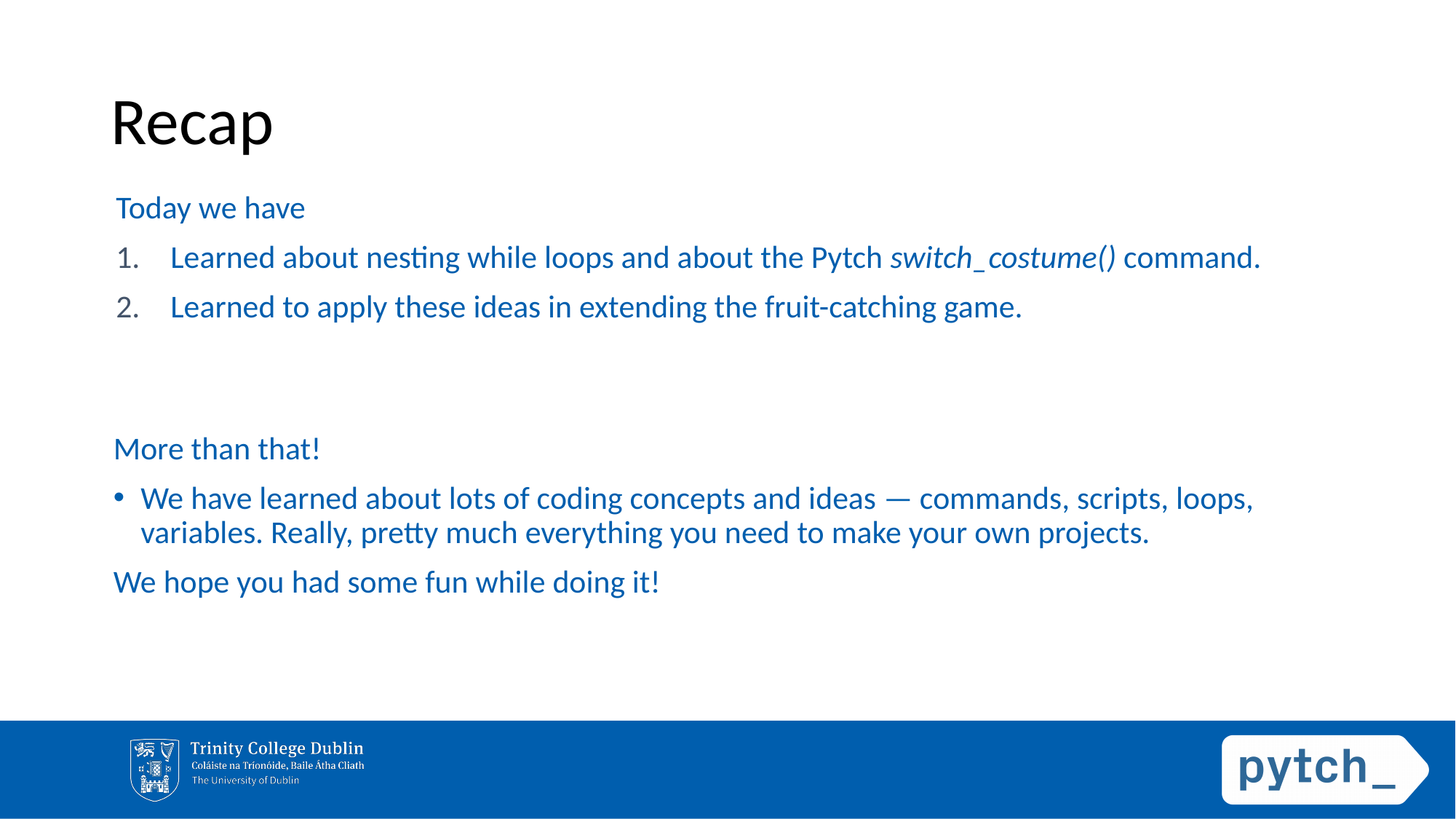

# Recap
Today we have
Learned about nesting while loops and about the Pytch switch_costume() command.
Learned to apply these ideas in extending the fruit-catching game.

More than that!
We have learned about lots of coding concepts and ideas — commands, scripts, loops, variables. Really, pretty much everything you need to make your own projects.
We hope you had some fun while doing it!